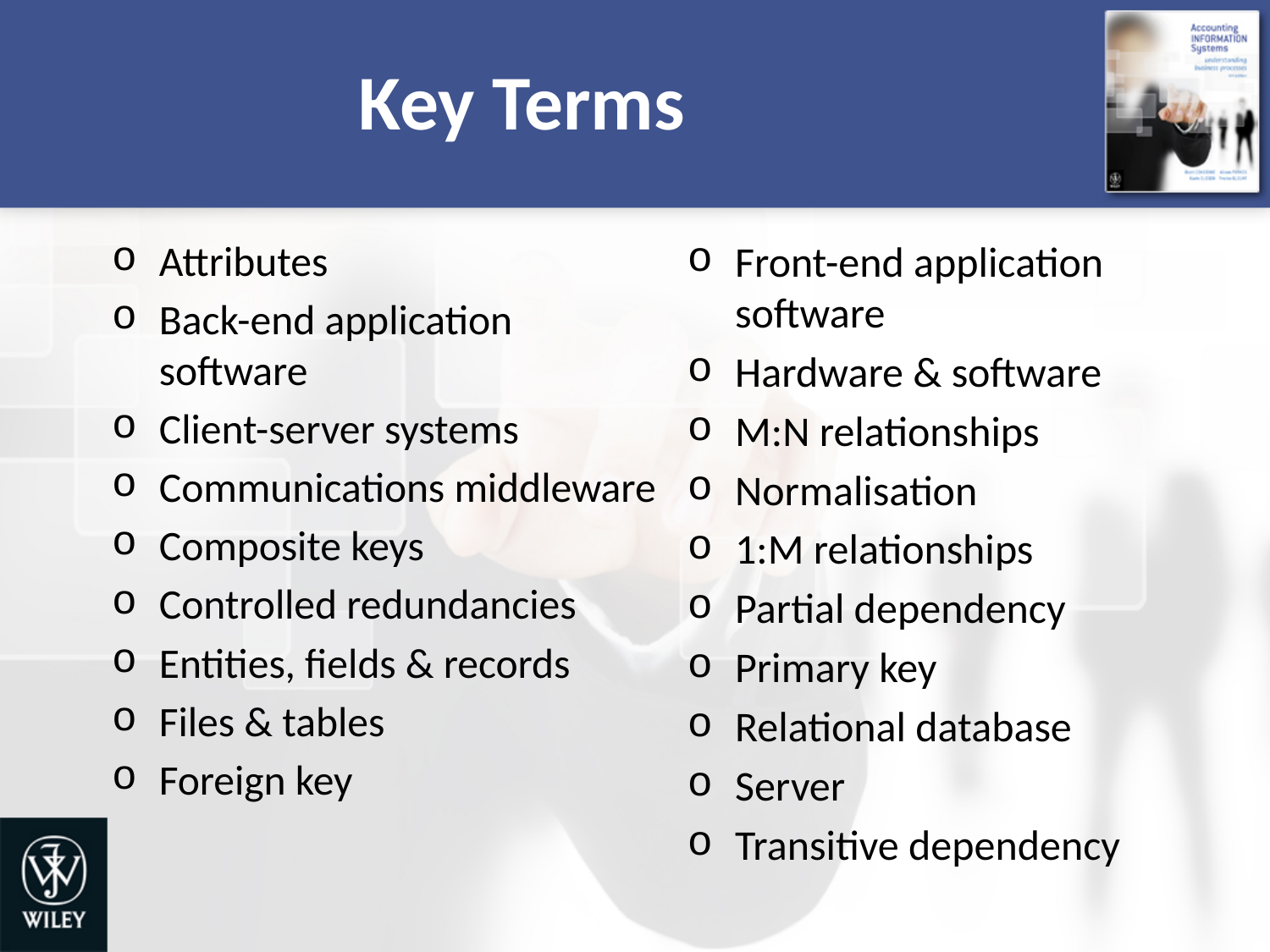

# Key Terms
Attributes
Back-end application software
Client-server systems
Communications middleware
Composite keys
Controlled redundancies
Entities, fields & records
Files & tables
Foreign key

Front-end application software
Hardware & software
M:N relationships
Normalisation
1:M relationships
Partial dependency
Primary key
Relational database
Server
Transitive dependency